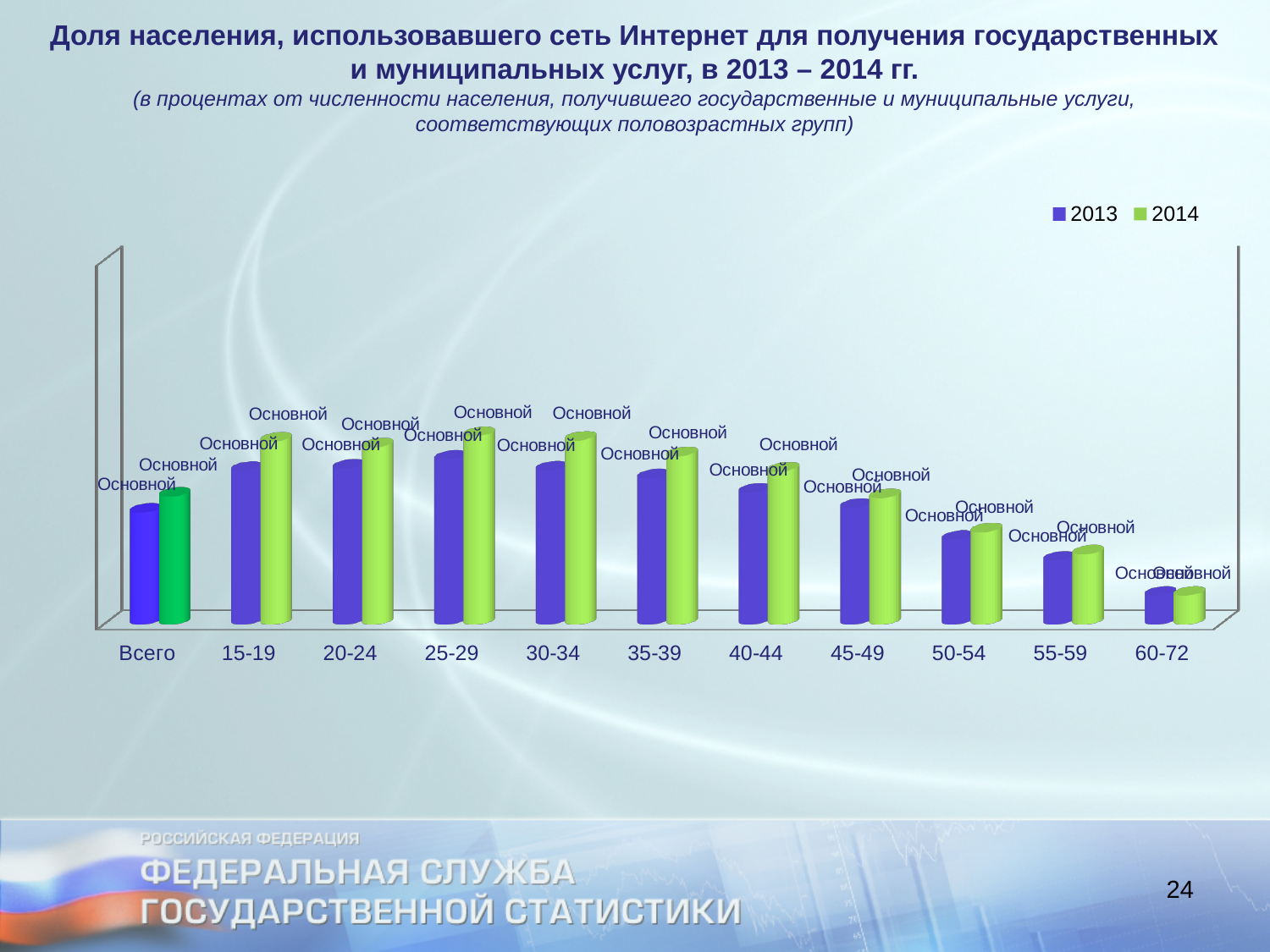

# Доля населения, использовавшего сеть Интернет для получения государственных и муниципальных услуг, в 2013 – 2014 гг. (в процентах от численности населения, получившего государственные и муниципальные услуги, соответствующих половозрастных групп)

[unsupported chart]

24